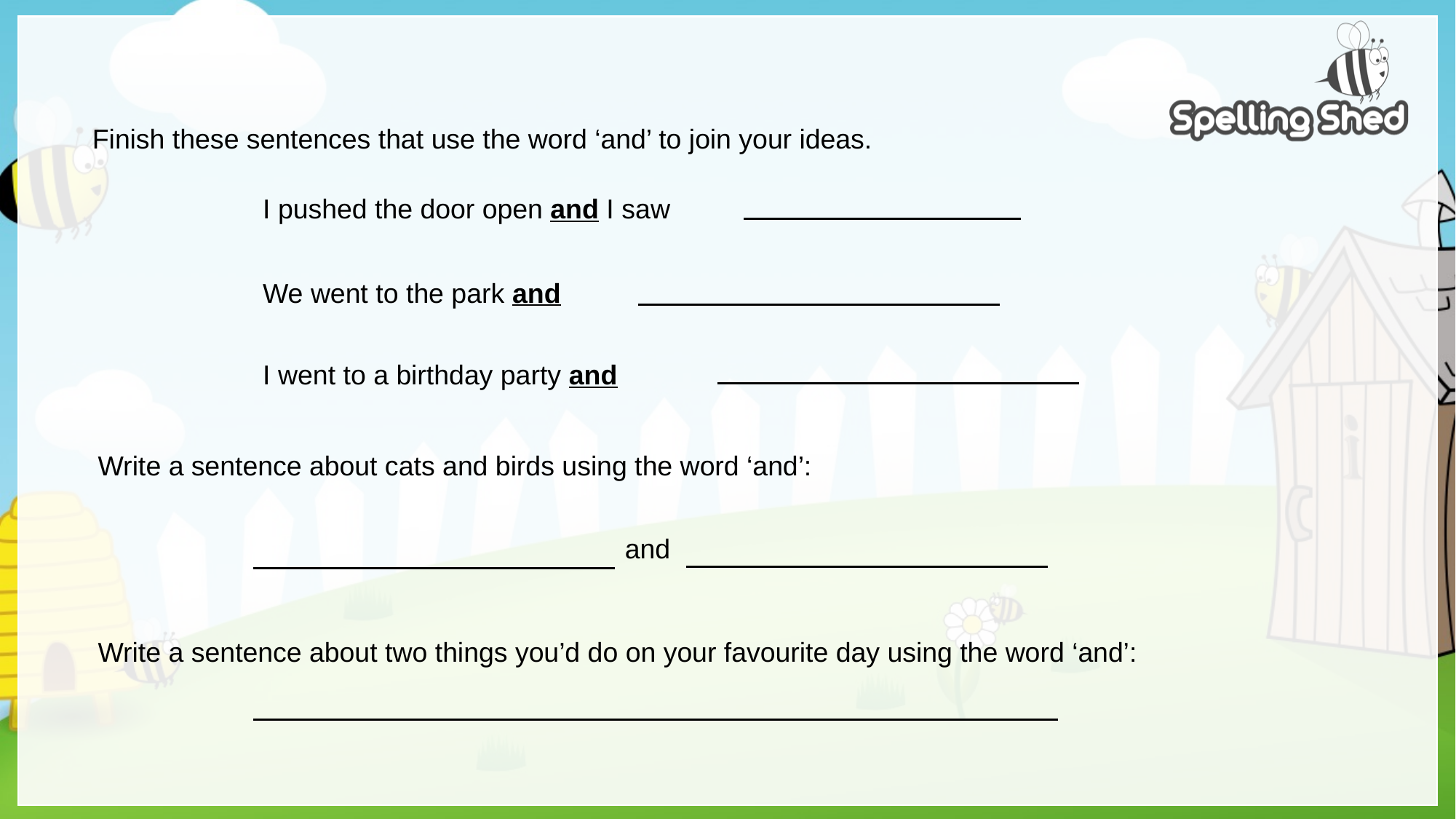

Finish these sentences that use the word ‘and’ to join your ideas.
I pushed the door open and I saw
We went to the park and
I went to a birthday party and
Write a sentence about cats and birds using the word ‘and’:
and
Write a sentence about two things you’d do on your favourite day using the word ‘and’: